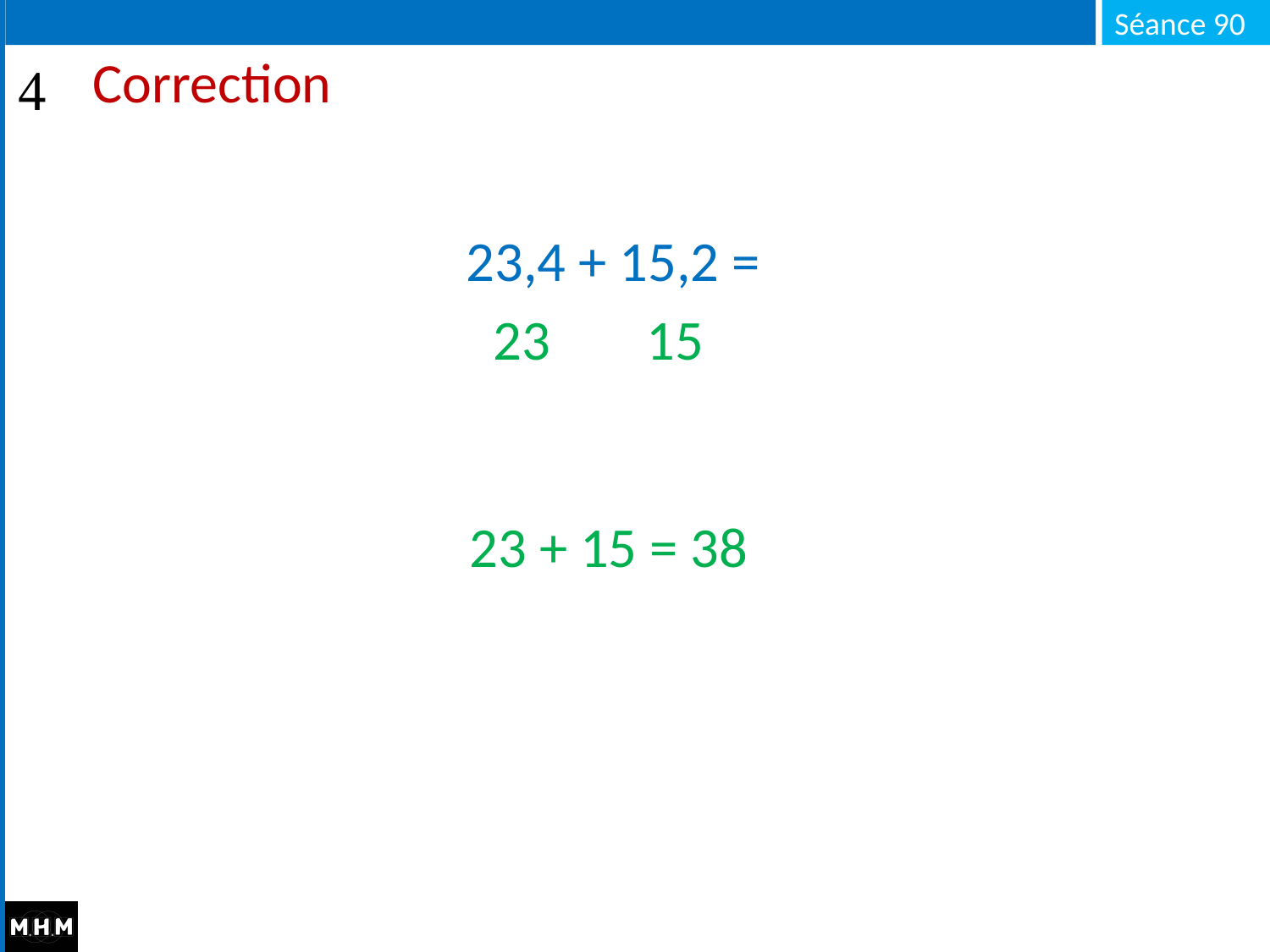

# Correction
 23,4 + 15,2 =
 23
 15
 23 + 15 = 38